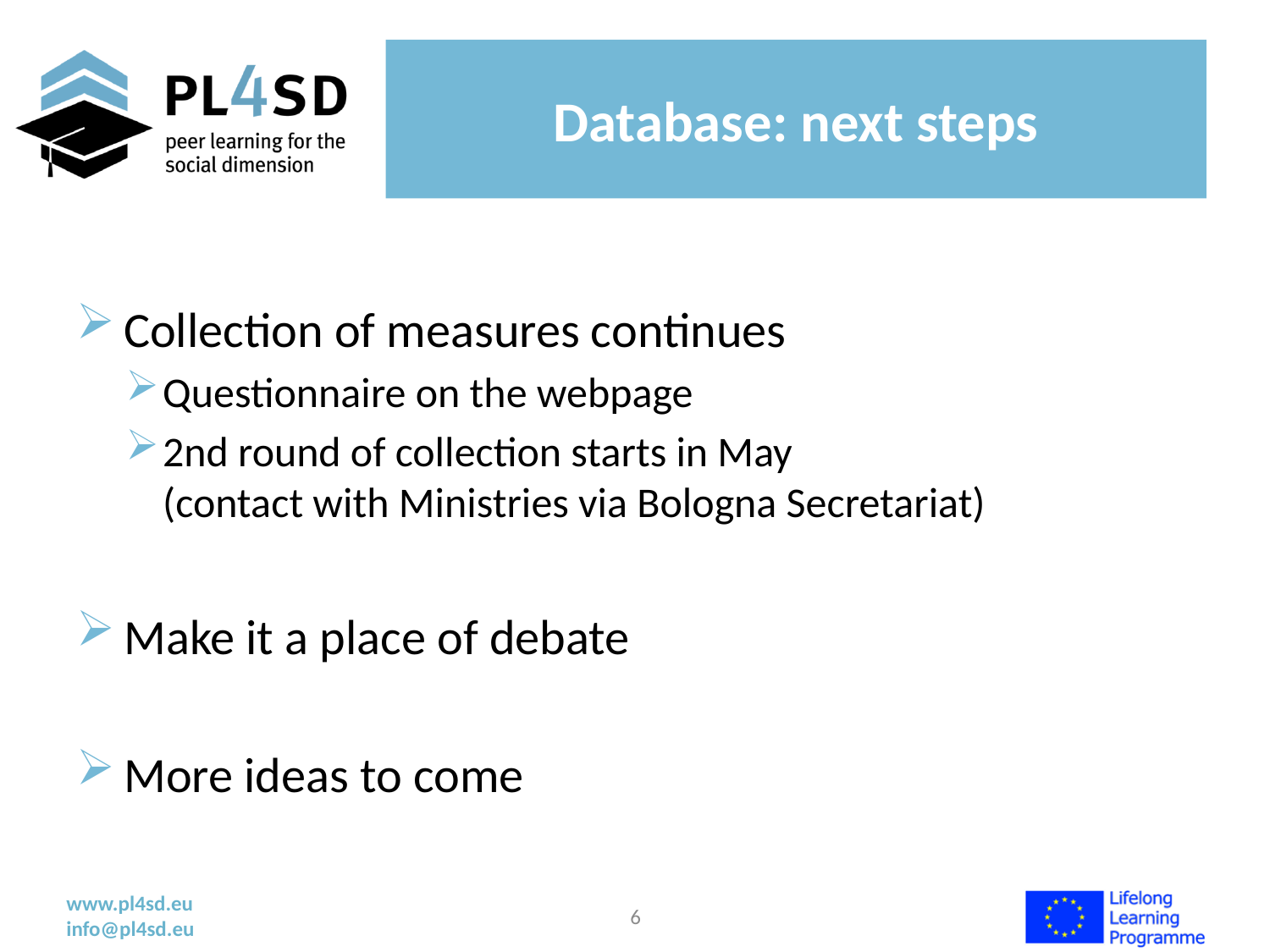

# Database: next steps

Collection of measures continues
Questionnaire on the webpage
2nd round of collection starts in May
(contact with Ministries via Bologna Secretariat)

Make it a place of debate

More ideas to come

6